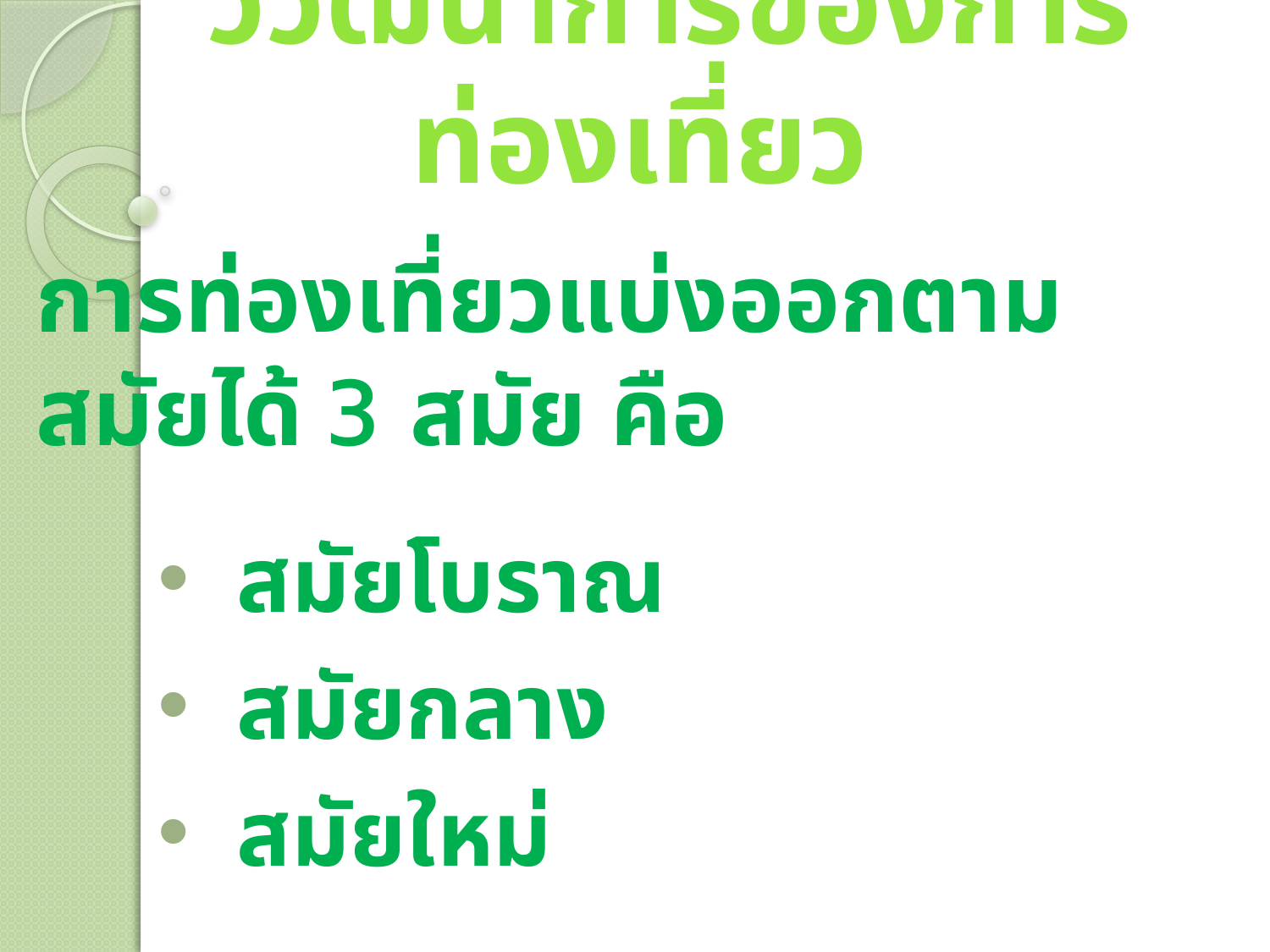

# วิวัฒนาการของการท่องเที่ยว
	การท่องเที่ยวแบ่งออกตามสมัยได้ 3 สมัย คือ

  สมัยโบราณ
  สมัยกลาง
  สมัยใหม่